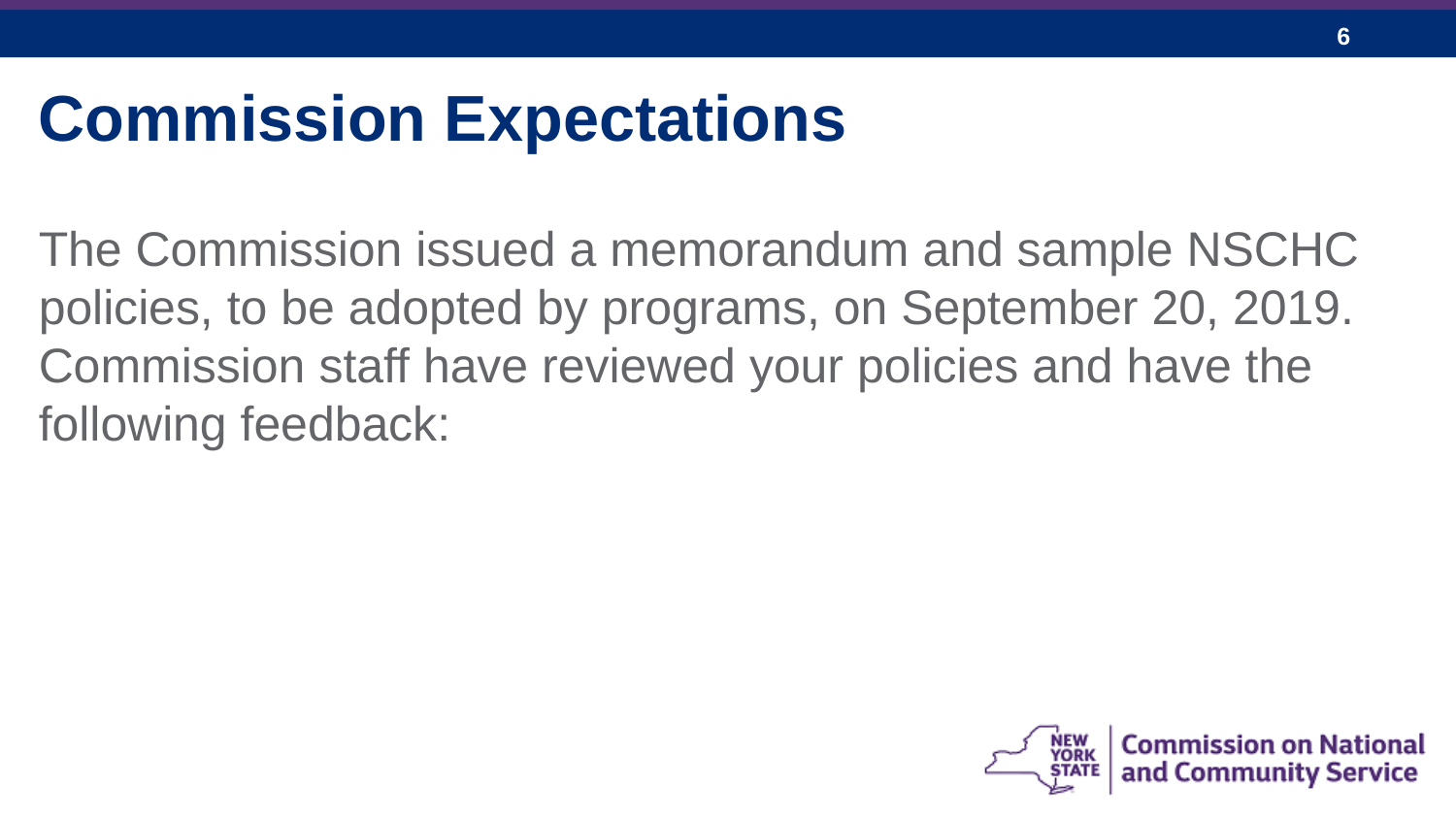

Commission Expectations
The Commission issued a memorandum and sample NSCHC policies, to be adopted by programs, on September 20, 2019. Commission staff have reviewed your policies and have the following feedback: